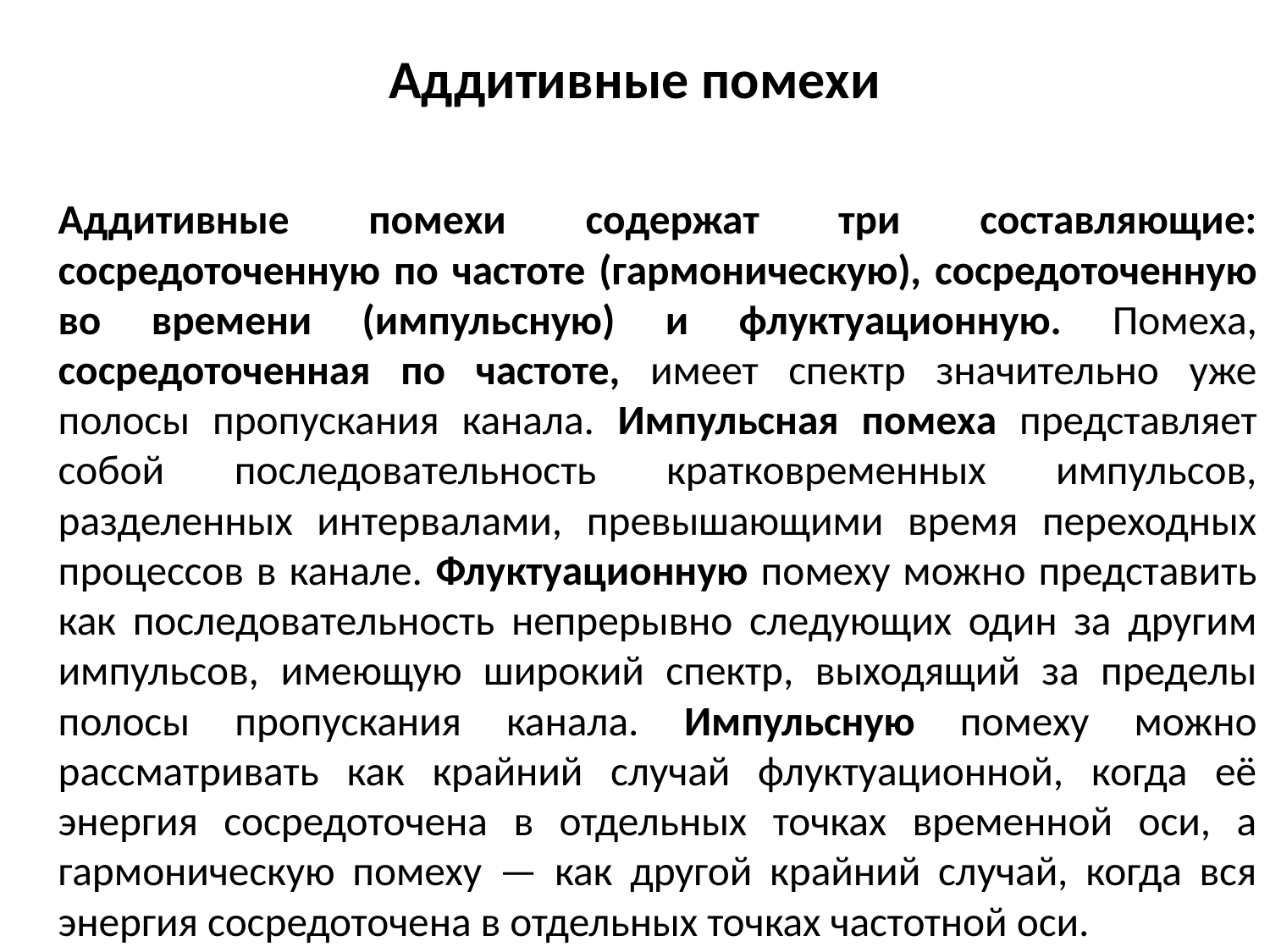

# Аддитивные помехи
	Аддитивные помехи содержат три составляющие: сосредоточенную по частоте (гармоническую), сосредоточенную во времени (импульсную) и флуктуационную. Помеха, сосредоточенная по частоте, имеет спектр значительно уже полосы пропускания канала. Импульсная помеха представляет собой последовательность кратковременных импульсов, разделенных интервалами, превышающими время переходных процессов в канале. Флуктуационную помеху можно представить как последовательность непрерывно следующих один за другим импульсов, имеющую широкий спектр, выходящий за пределы полосы пропускания канала. Импульсную помеху можно рассматривать как крайний случай флуктуационной, когда её энергия сосредоточена в отдельных точках временной оси, а гармоническую помеху — как другой крайний случай, когда вся энергия сосредоточена в отдельных точках частотной оси.